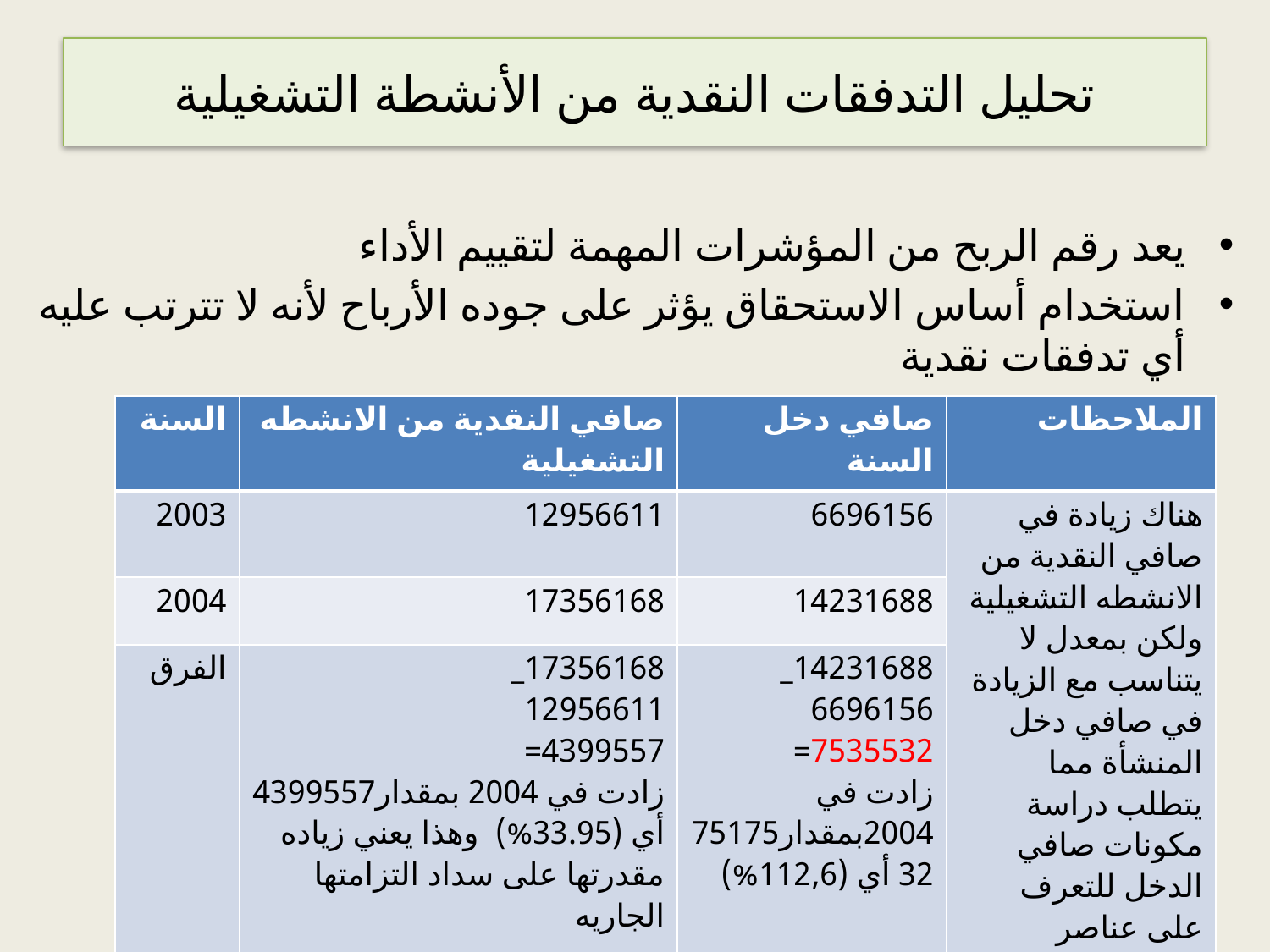

# تحليل التدفقات النقدية من الأنشطة التشغيلية

يعد رقم الربح من المؤشرات المهمة لتقييم الأداء
استخدام أساس الاستحقاق يؤثر على جوده الأرباح لأنه لا تترتب عليه أي تدفقات نقدية

| السنة | صافي النقدية من الانشطه التشغيلية | صافي دخل السنة | الملاحظات |
| --- | --- | --- | --- |
| 2003 | 12956611 | 6696156 | هناك زيادة في صافي النقدية من الانشطه التشغيلية ولكن بمعدل لا يتناسب مع الزيادة في صافي دخل المنشأة مما يتطلب دراسة مكونات صافي الدخل للتعرف على عناصر المصروفات التي أدت إلى عدم تساويهما |
| 2004 | 17356168 | 14231688 |  |
| الفرق | 17356168\_ 12956611 4399557= زادت في 2004 بمقدار4399557 أي (33.95%) وهذا يعني زياده مقدرتها على سداد التزامتها الجاريه | 14231688\_ 6696156 7535532= زادت في 2004بمقدار7517532 أي (112,6%) |  |